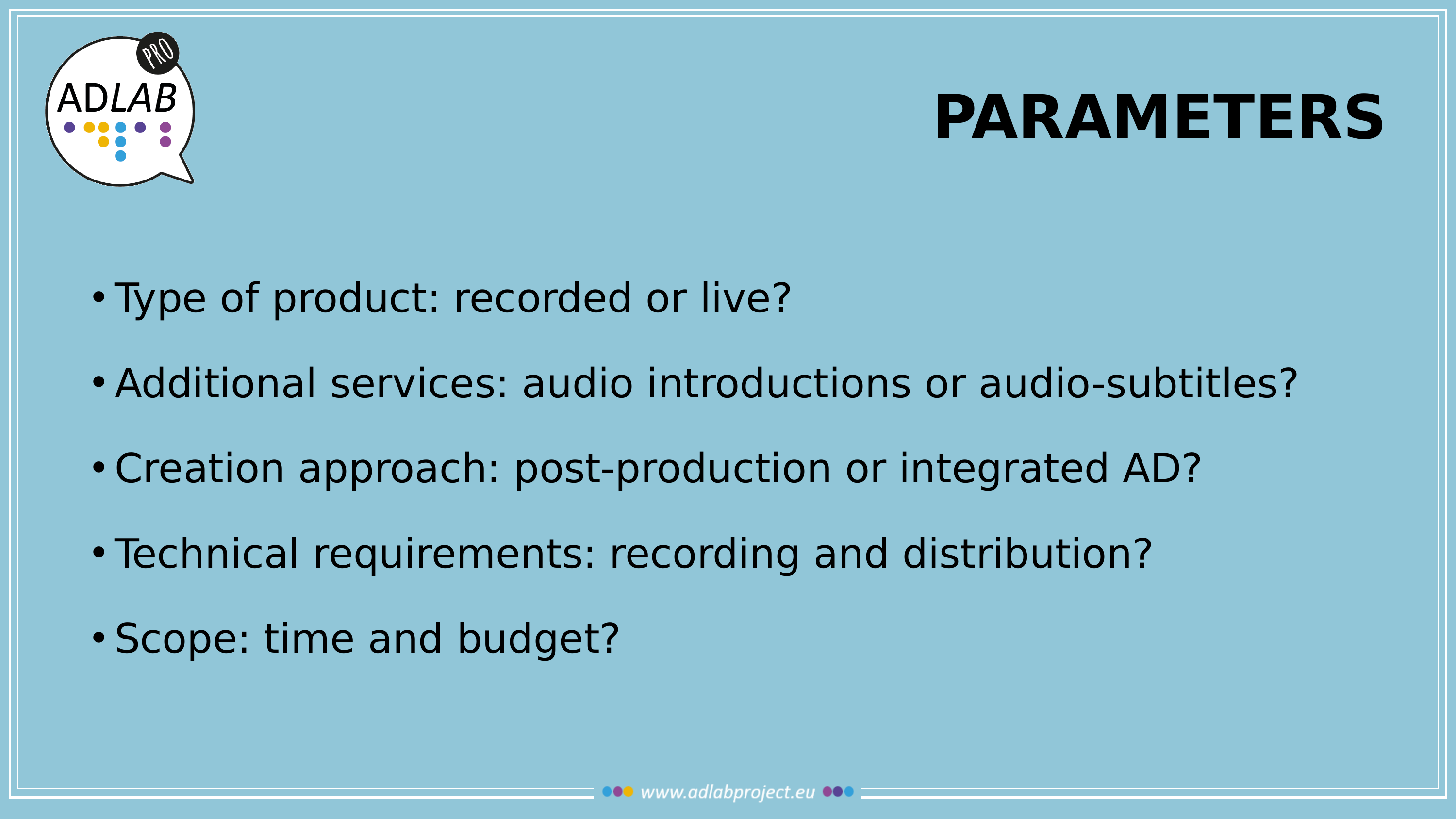

# PARAMETERS
Type of product: recorded or live?
Additional services: audio introductions or audio-subtitles?
Creation approach: post-production or integrated AD?
Technical requirements: recording and distribution?
Scope: time and budget?